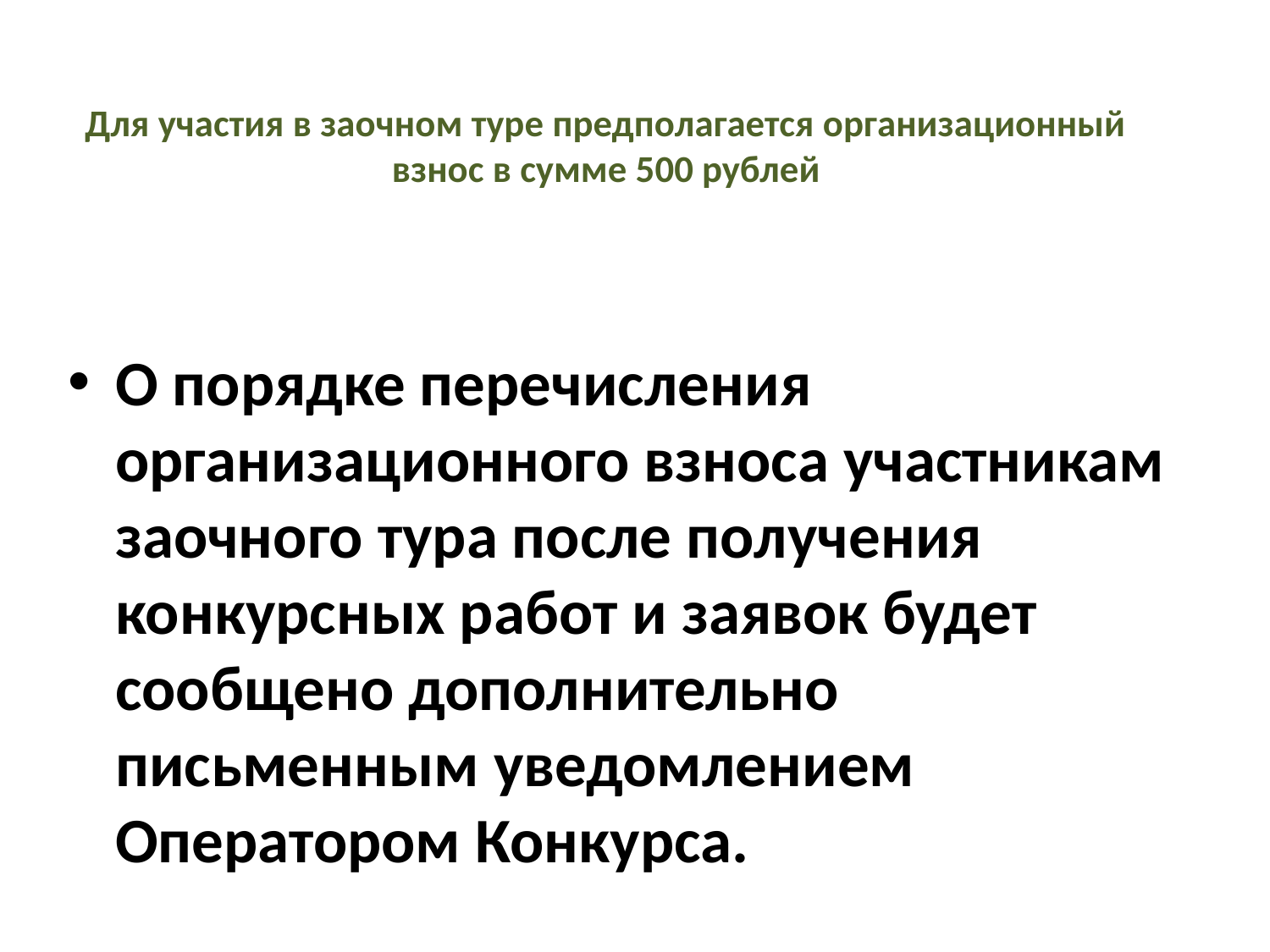

# Для участия в заочном туре предполагается организационный взнос в сумме 500 рублей
О порядке перечисления организационного взноса участникам заочного тура после получения конкурсных работ и заявок будет сообщено дополнительно письменным уведомлением Оператором Конкурса.